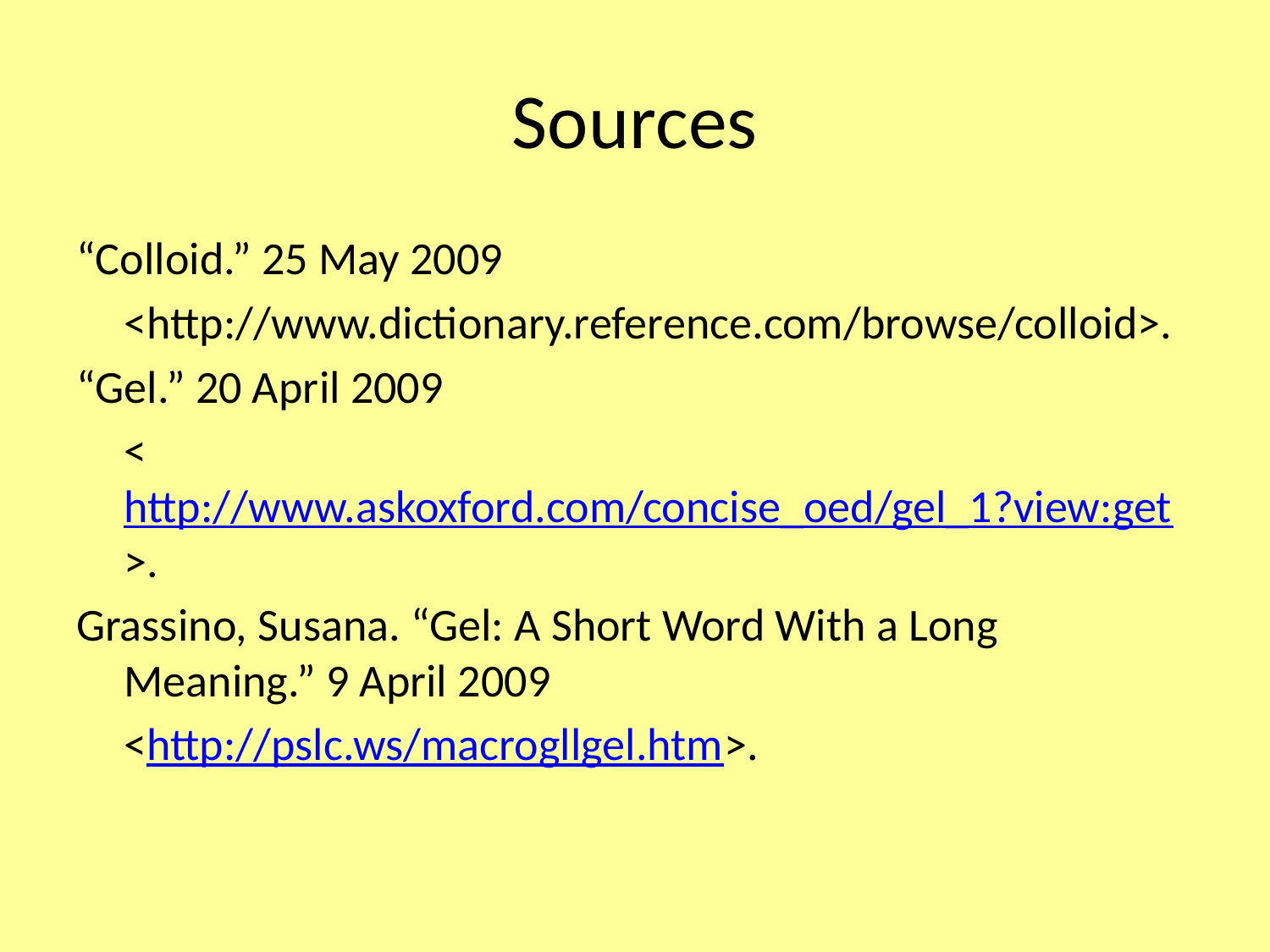

# Sources
“Colloid.” 25 May 2009
	<http://www.dictionary.reference.com/browse/colloid>.
“Gel.” 20 April 2009
	<http://www.askoxford.com/concise_oed/gel_1?view:get>.
Grassino, Susana. “Gel: A Short Word With a Long Meaning.” 9 April 2009
	<http://pslc.ws/macrogllgel.htm>.